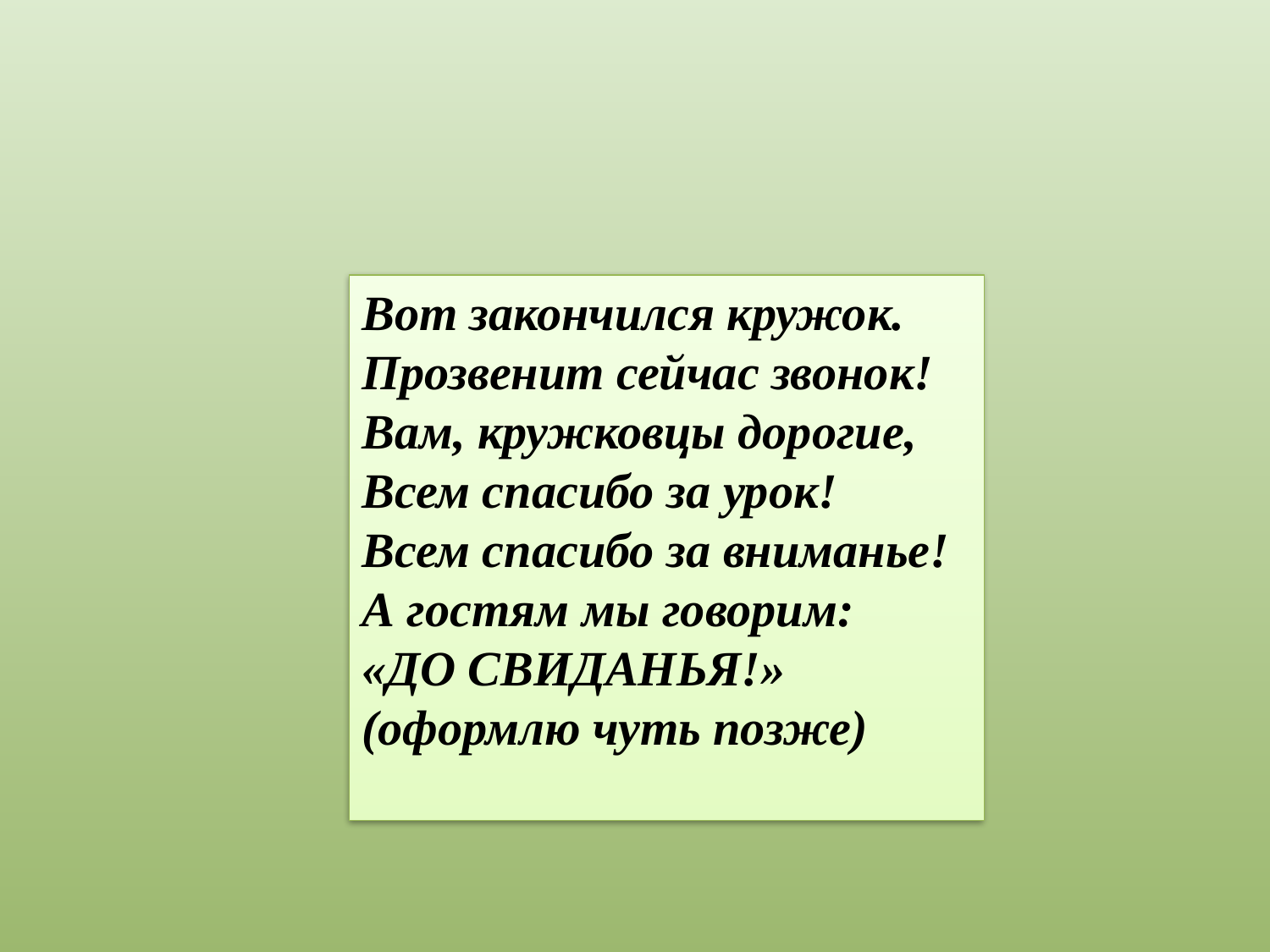

Вот закончился кружок. Прозвенит сейчас звонок! Вам, кружковцы дорогие, Всем спасибо за урок!
Всем спасибо за вниманье!
А гостям мы говорим:
«ДО СВИДАНЬЯ!» (оформлю чуть позже)